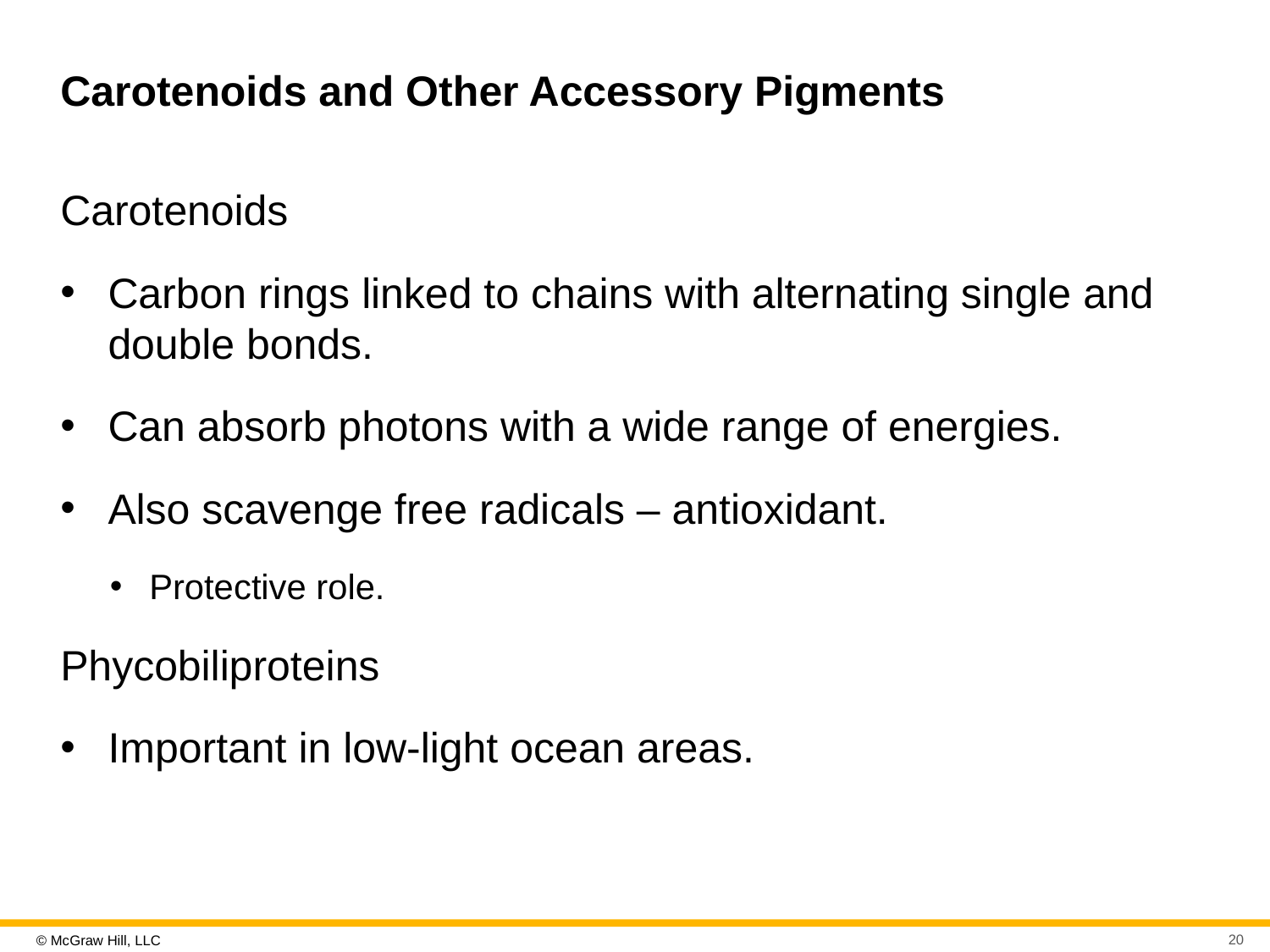

# Carotenoids and Other Accessory Pigments
Carotenoids
Carbon rings linked to chains with alternating single and double bonds.
Can absorb photons with a wide range of energies.
Also scavenge free radicals – antioxidant.
Protective role.
Phycobiliproteins
Important in low-light ocean areas.
20